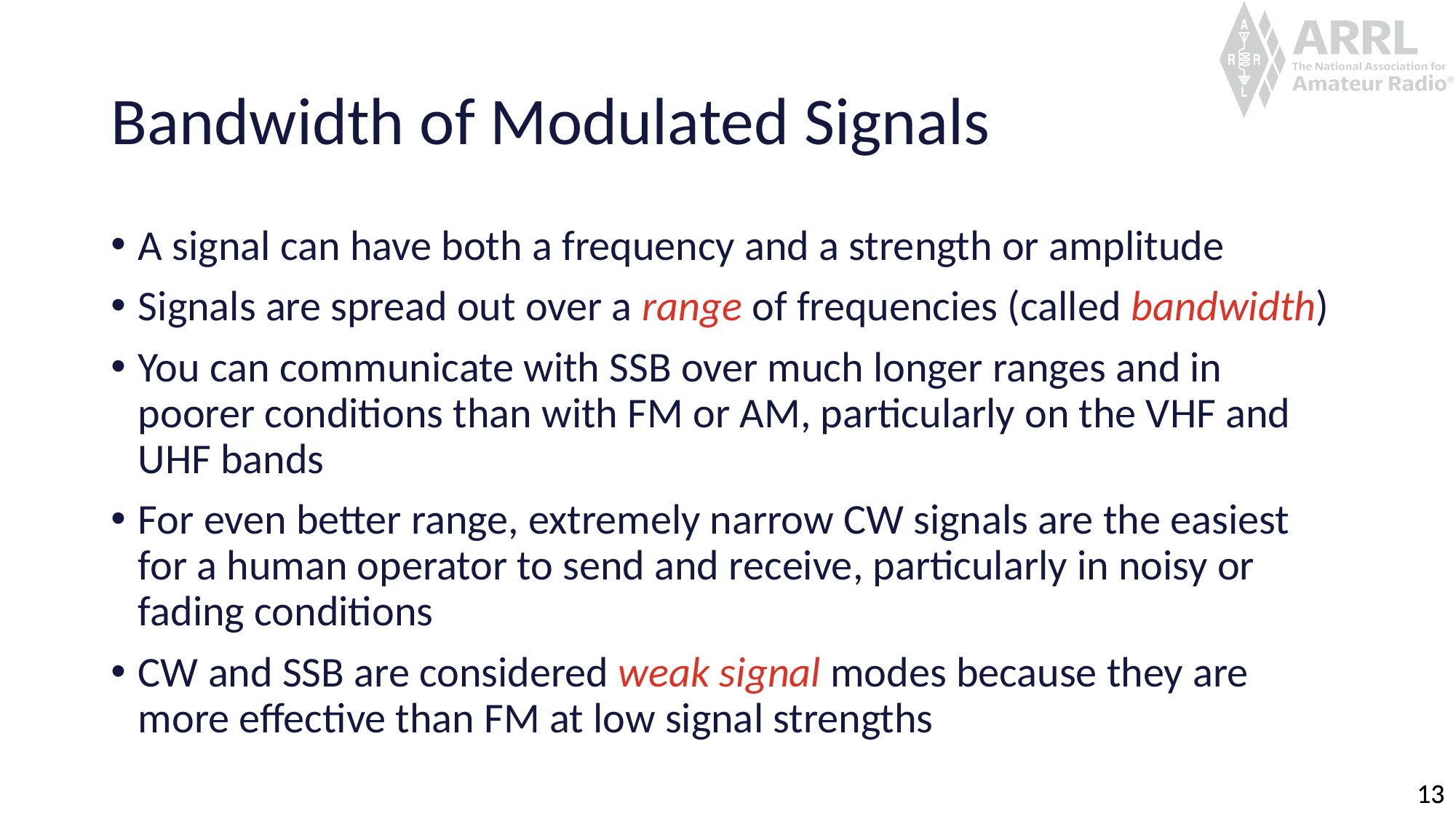

# Bandwidth of Modulated Signals
A signal can have both a frequency and a strength or amplitude
Signals are spread out over a range of frequencies (called bandwidth)
You can communicate with SSB over much longer ranges and in poorer conditions than with FM or AM, particularly on the VHF and UHF bands
For even better range, extremely narrow CW signals are the easiest for a human operator to send and receive, particularly in noisy or fading conditions
CW and SSB are considered weak signal modes because they are more effective than FM at low signal strengths